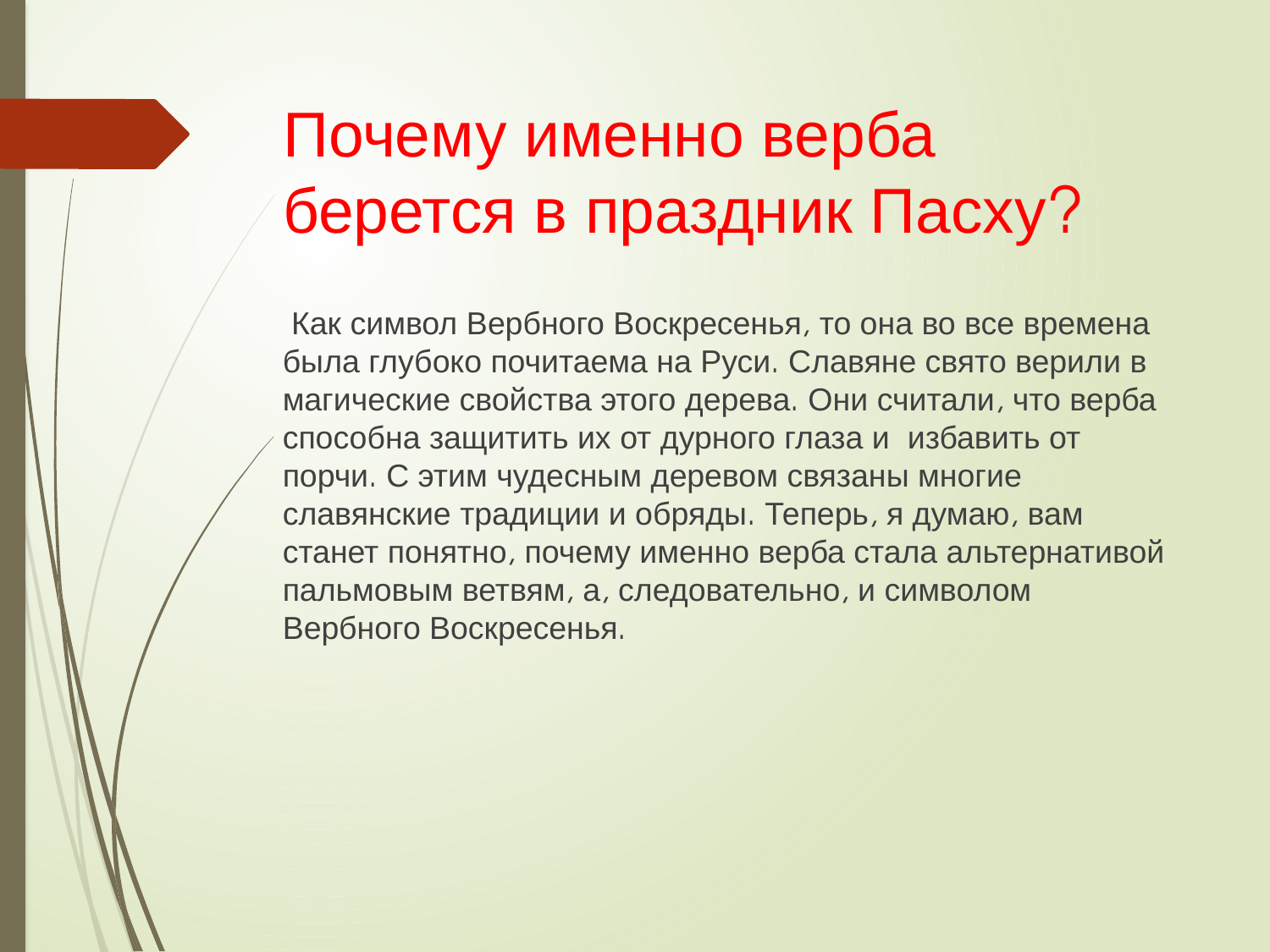

# Почему именно верба берется в праздник Пасху?
 Как символ Вербного Воскресенья, то она во все времена была глубоко почитаема на Руси. Славяне свято верили в магические свойства этого дерева. Они считали, что верба способна защитить их от дурного глаза и  избавить от порчи. С этим чудесным деревом связаны многие славянские традиции и обряды. Теперь, я думаю, вам станет понятно, почему именно верба стала альтернативой пальмовым ветвям, а, следовательно, и символом Вербного Воскресенья.